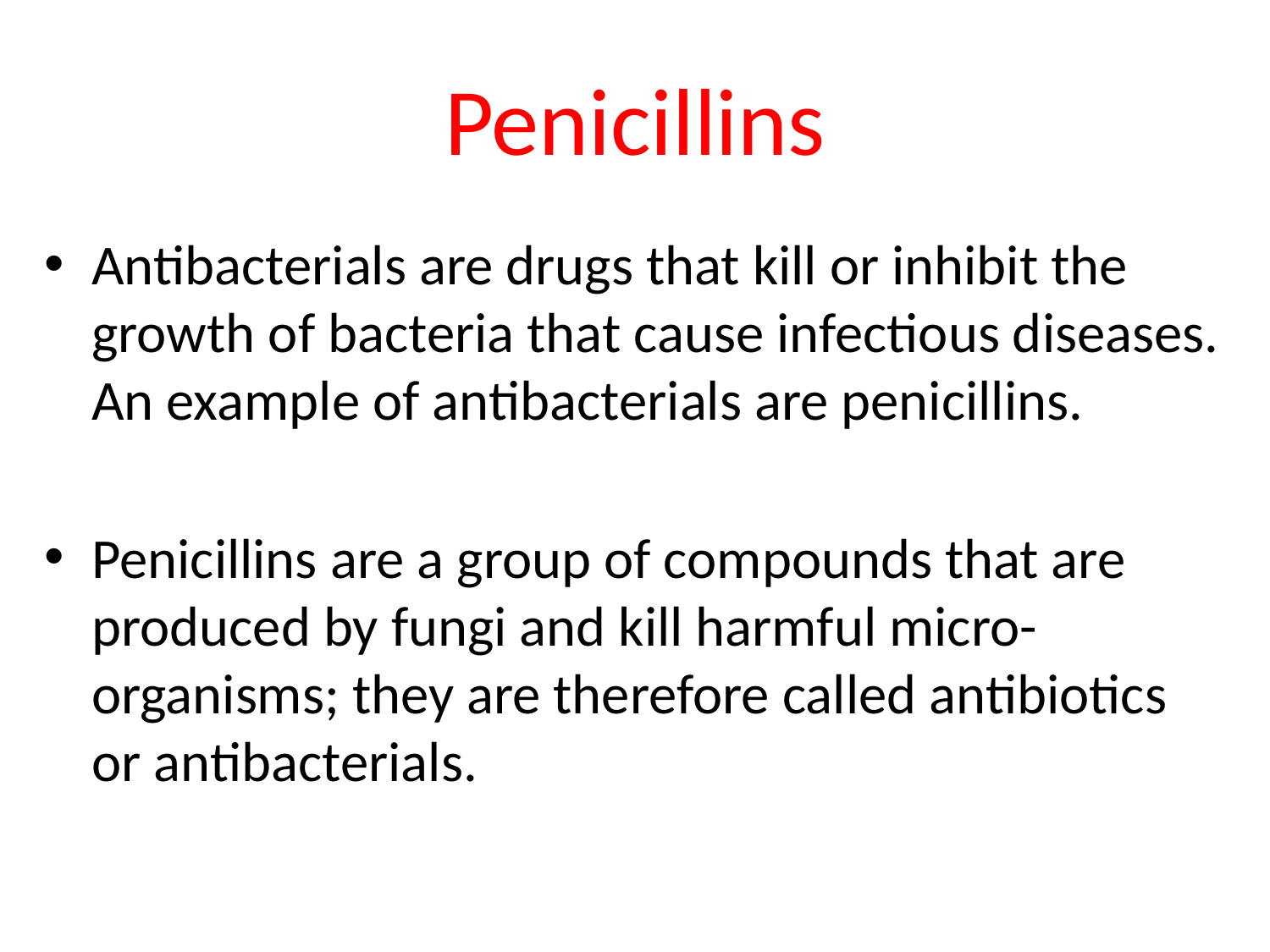

# Penicillins
Antibacterials are drugs that kill or inhibit the growth of bacteria that cause infectious diseases. An example of antibacterials are penicillins.

Penicillins are a group of compounds that are produced by fungi and kill harmful micro-organisms; they are therefore called antibiotics or antibacterials.